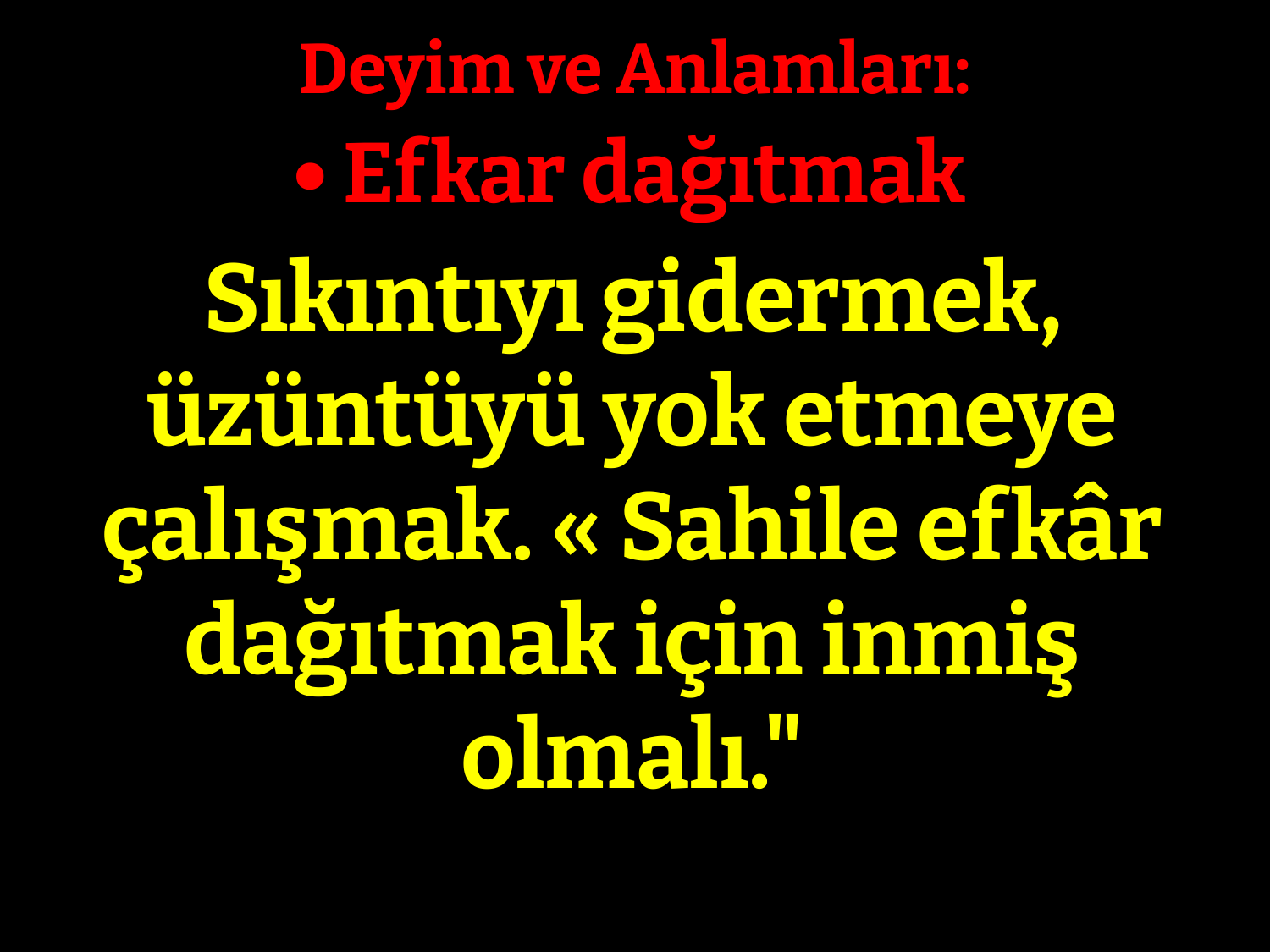

Deyim ve Anlamları:
• Efkar dağıtmak
Sıkıntıyı gidermek, üzüntüyü yok etmeye çalışmak. « Sahile efkâr dağıtmak için inmiş olmalı."
#